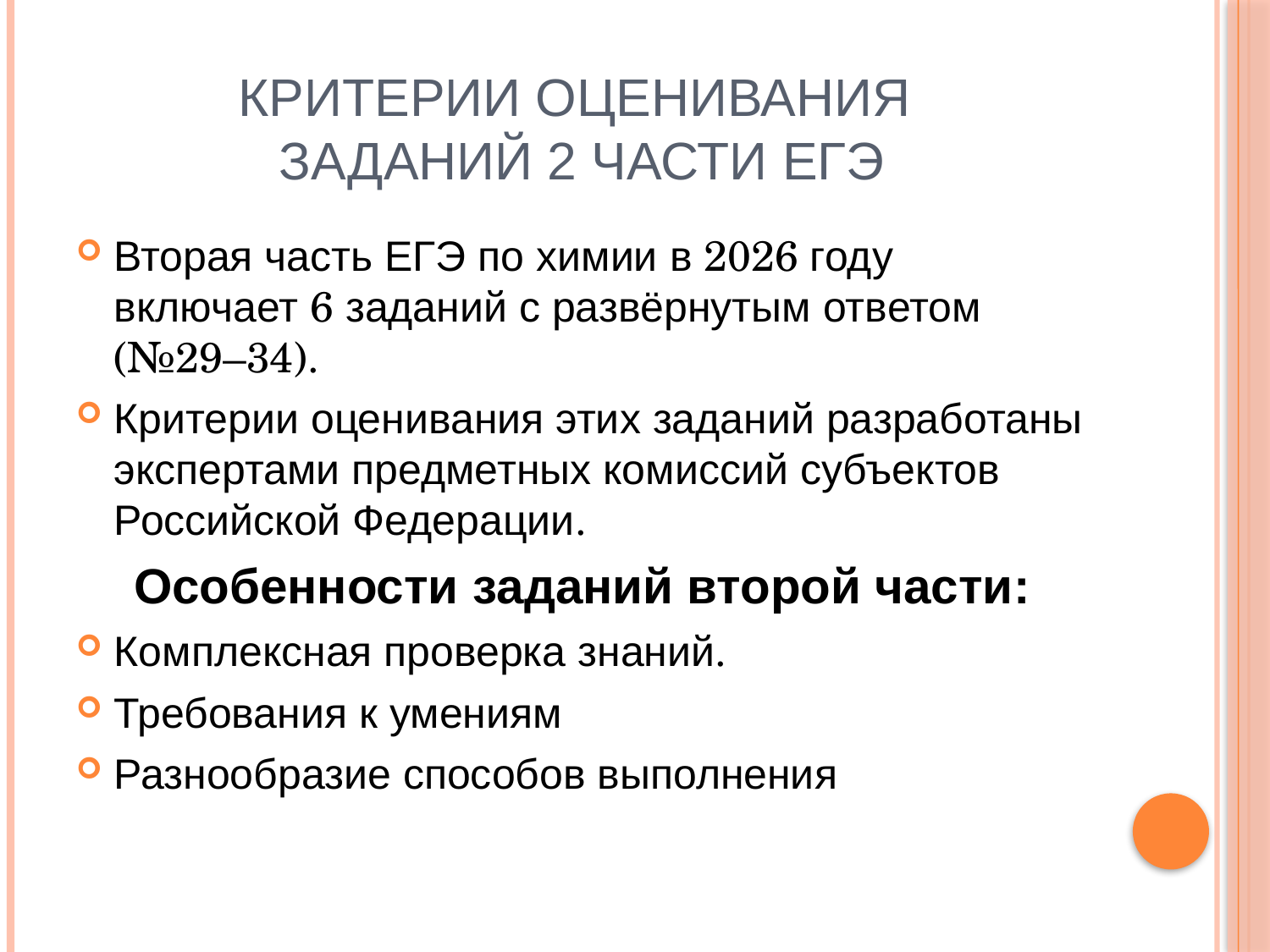

# Критерии оценивания заданий 2 части ЕГЭ
Вторая часть ЕГЭ по химии в 2026 году включает 6 заданий с развёрнутым ответом (№29–34).
Критерии оценивания этих заданий разработаны экспертами предметных комиссий субъектов Российской Федерации.
Особенности заданий второй части:
Комплексная проверка знаний.
Требования к умениям
Разнообразие способов выполнения